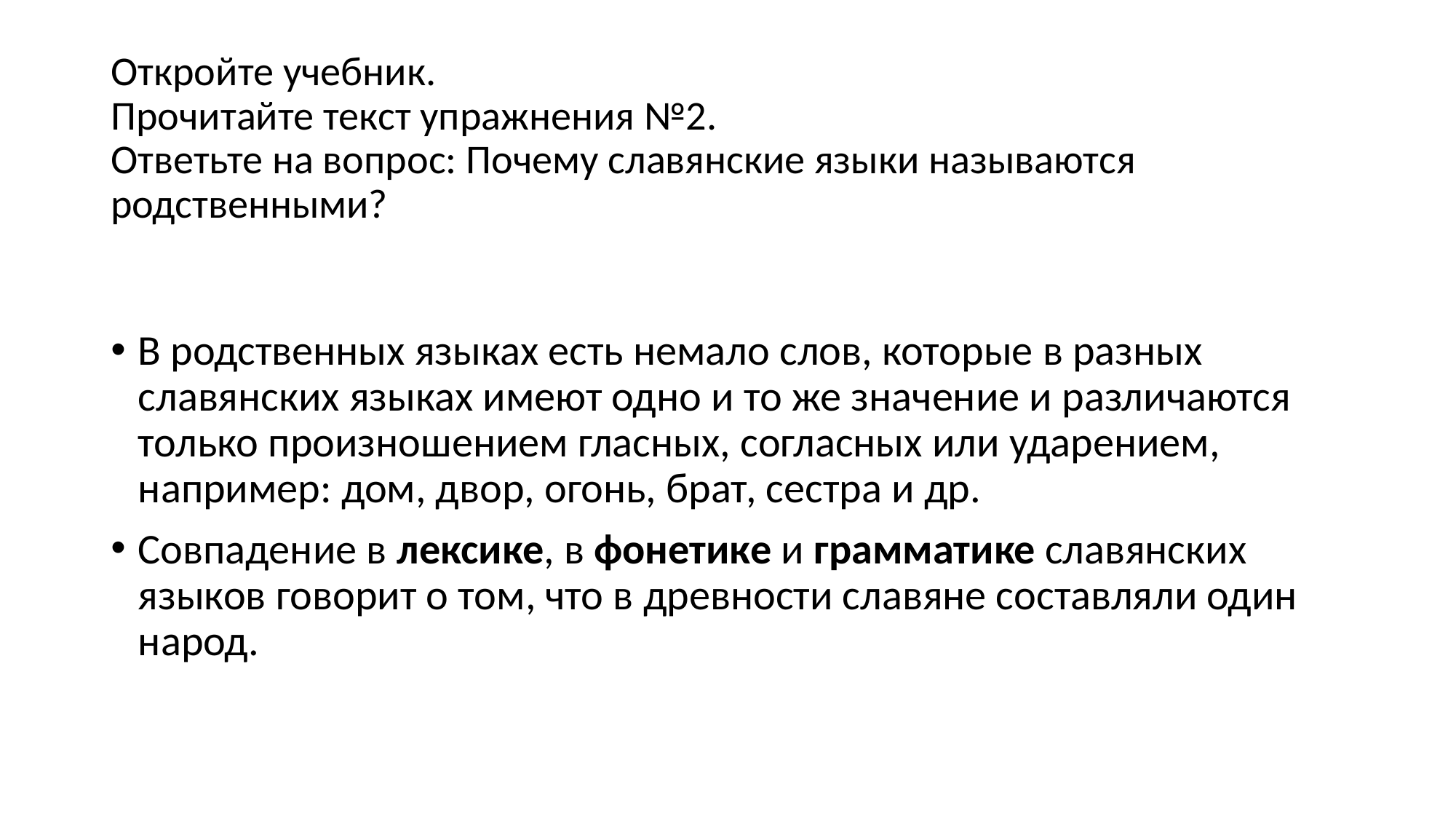

# Откройте учебник. Прочитайте текст упражнения №2. Ответьте на вопрос: Почему славянские языки называются родственными?

В родственных языках есть немало слов, которые в разных славянских языках имеют одно и то же значение и различаются только произношением гласных, согласных или ударением, например: дом, двор, огонь, брат, сестра и др.
Совпадение в лексике, в фонетике и грамматике славянских языков говорит о том, что в древности славяне составляли один народ.